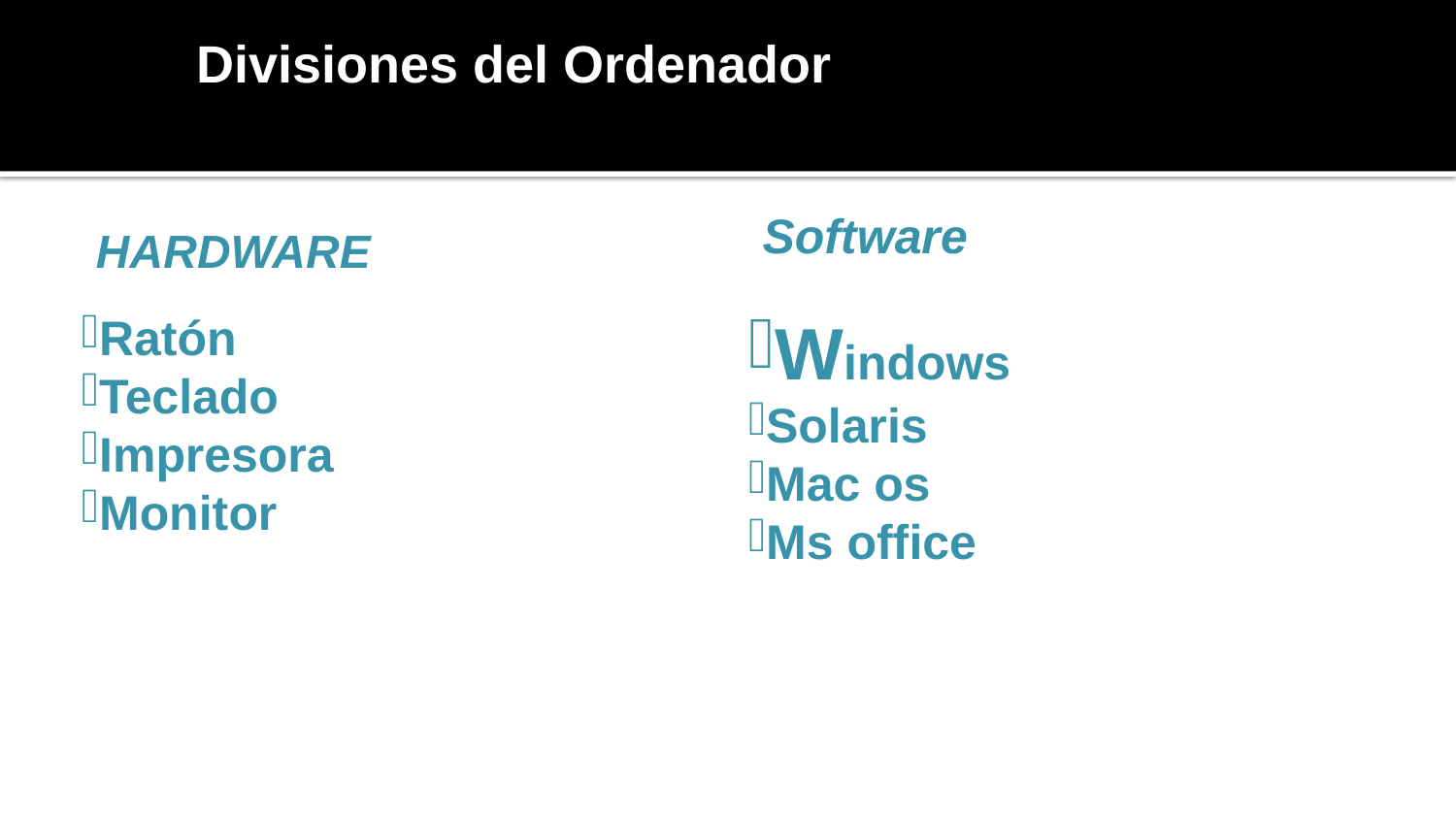

# Divisiones del Ordenador
Hardware
Software

Ratón
Teclado
Impresora
Monitor
Windows
Solaris
Mac os
Ms office